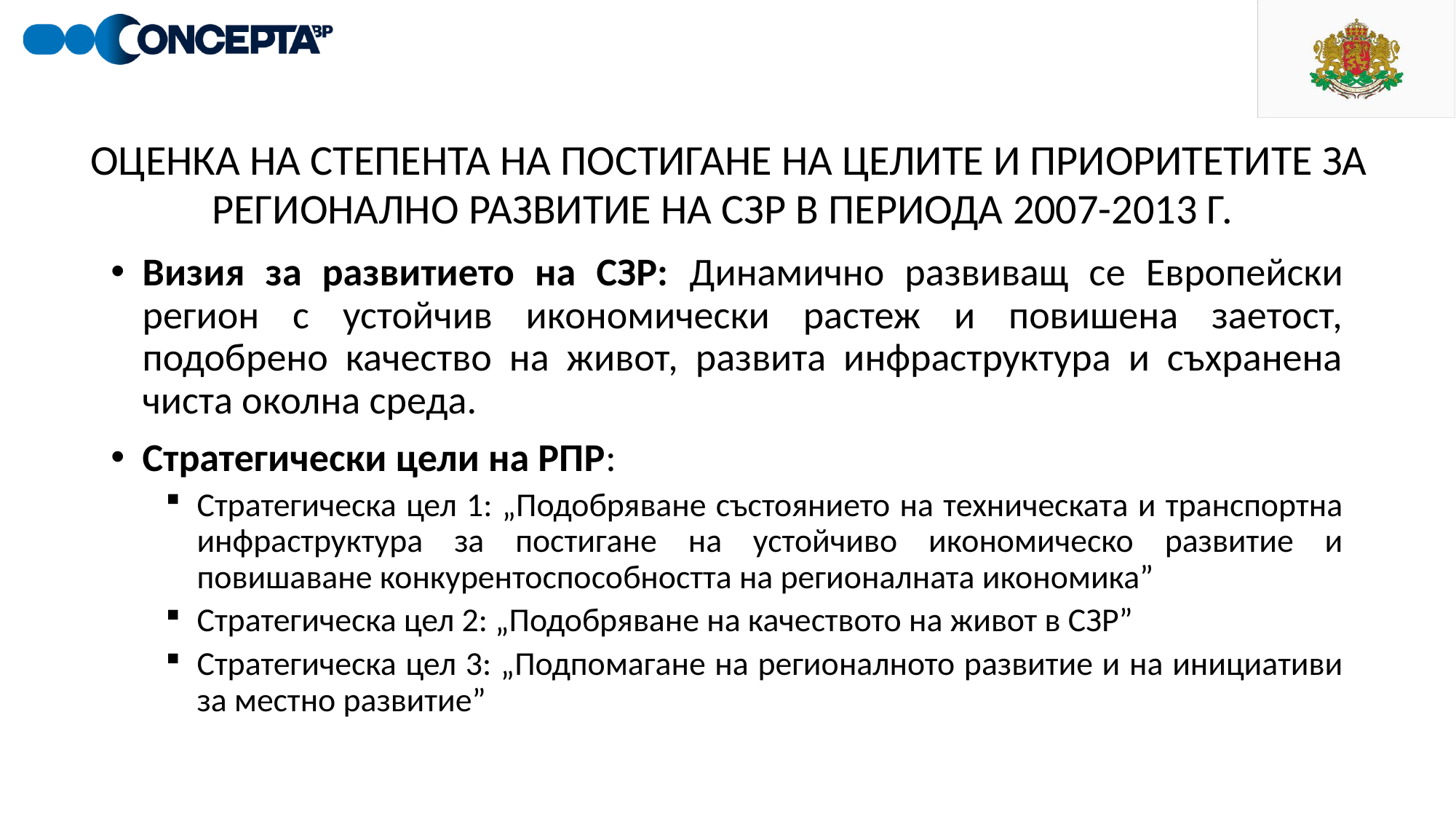

ОЦЕНКА НА СТЕПЕНТА НА ПОСТИГАНЕ НА ЦЕЛИТЕ И ПРИОРИТЕТИТЕ ЗА РЕГИОНАЛНО РАЗВИТИЕ НА СЗР В ПЕРИОДА 2007-2013 Г.
Визия за развитието на СЗР: Динамично развиващ се Европейски регион с устойчив икономически растеж и повишена заетост, подобрено качество на живот, развита инфраструктура и съхранена чиста околна среда.
Стратегически цели на РПР:
Стратегическа цел 1: „Подобряване състоянието на техническата и транспортна инфраструктура за постигане на устойчиво икономическо развитие и повишаване конкурентоспособността на регионалната икономика”
Стратегическа цел 2: „Подобряване на качеството на живот в СЗР”
Стратегическа цел 3: „Подпомагане на регионалното развитие и на инициативи за местно развитие”